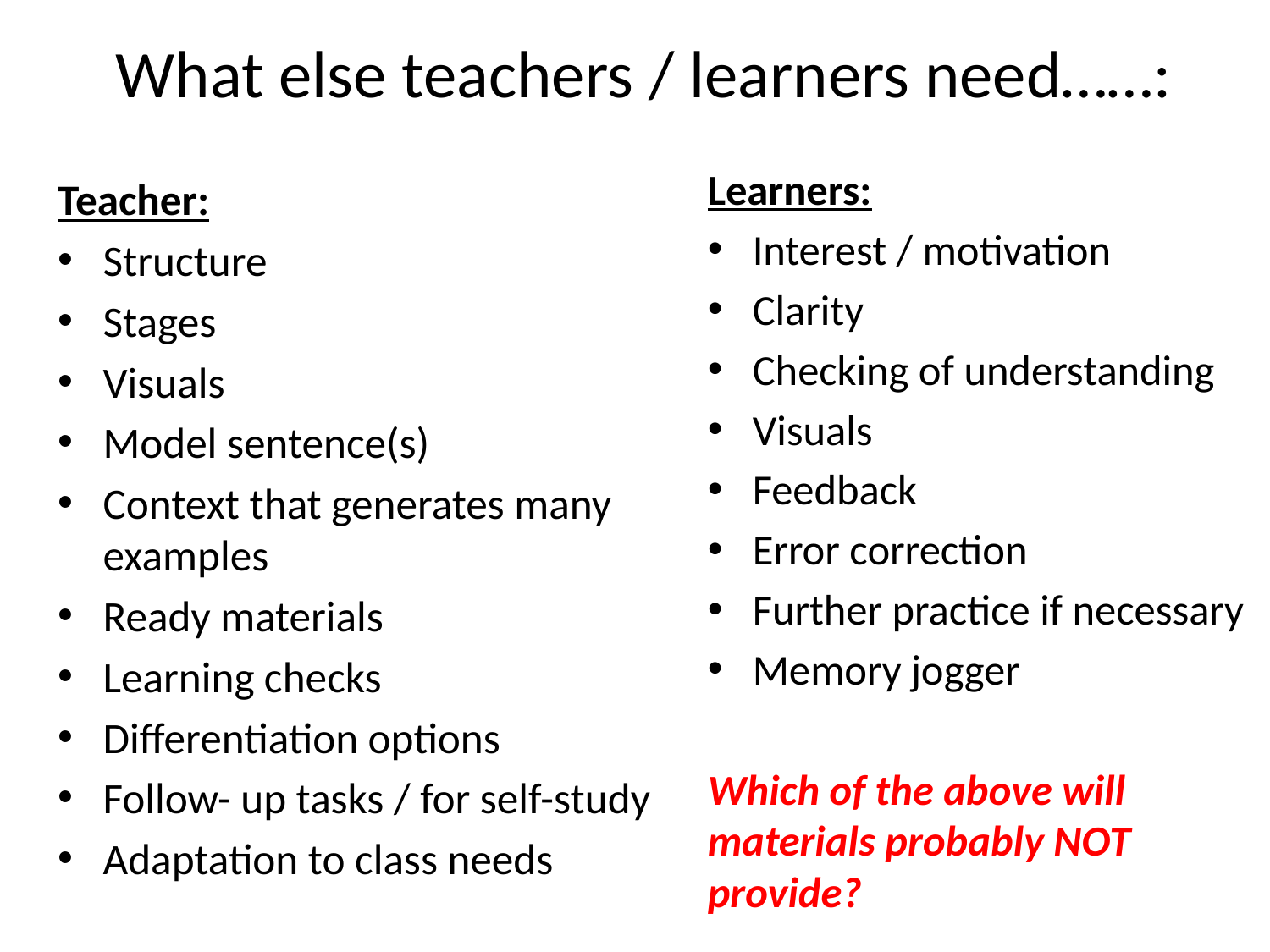

# What else teachers / learners need……:
Learners:
Interest / motivation
Clarity
Checking of understanding
Visuals
Feedback
Error correction
Further practice if necessary
Memory jogger

Which of the above will materials probably NOT provide?

Teacher:
Structure
Stages
Visuals
Model sentence(s)
Context that generates many examples
Ready materials
Learning checks
Differentiation options
Follow- up tasks / for self-study
Adaptation to class needs